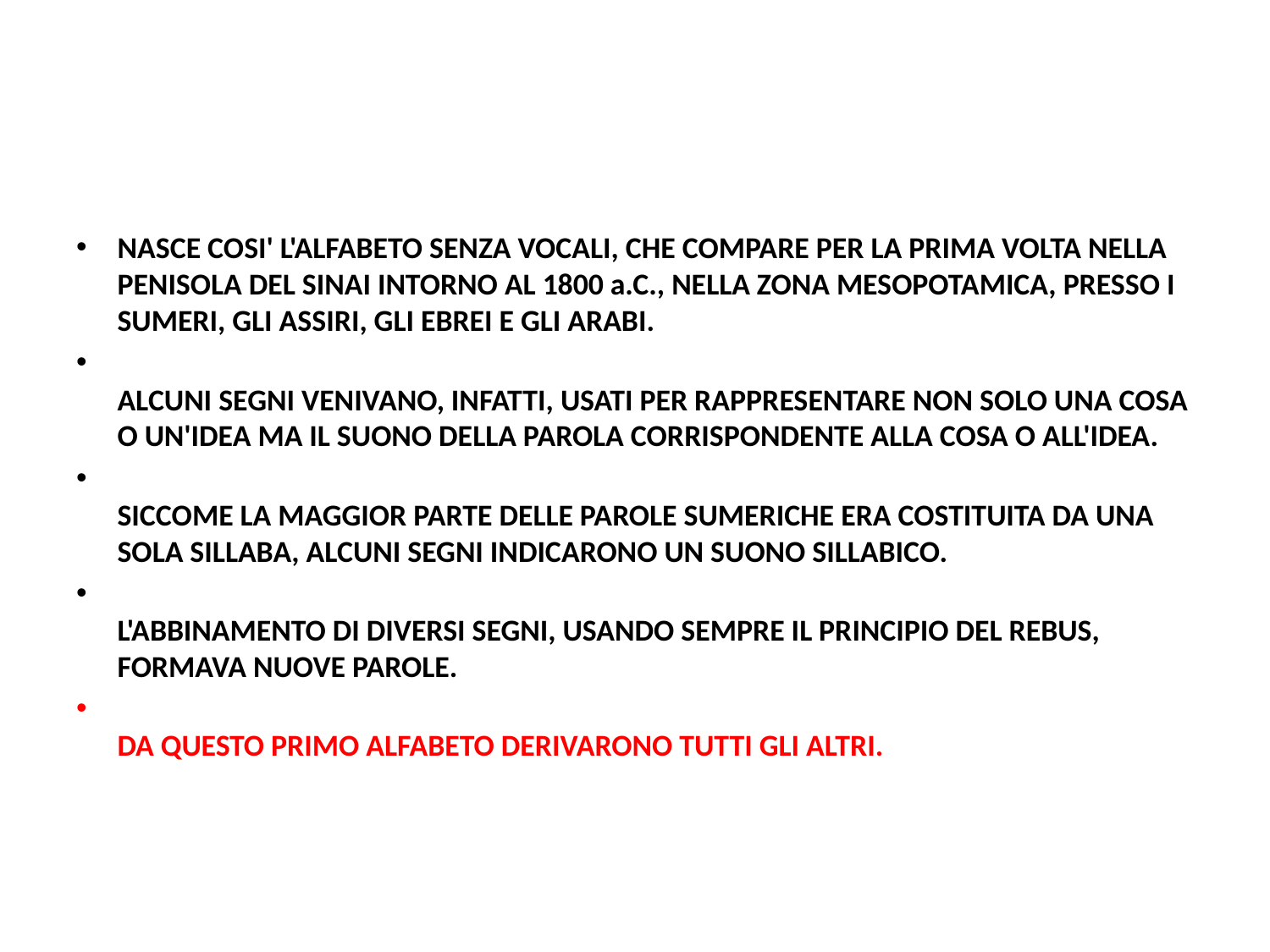

#
NASCE COSI' L'ALFABETO SENZA VOCALI, CHE COMPARE PER LA PRIMA VOLTA NELLA PENISOLA DEL SINAI INTORNO AL 1800 a.C., NELLA ZONA MESOPOTAMICA, PRESSO I SUMERI, GLI ASSIRI, GLI EBREI E GLI ARABI.
ALCUNI SEGNI VENIVANO, INFATTI, USATI PER RAPPRESENTARE NON SOLO UNA COSA O UN'IDEA MA IL SUONO DELLA PAROLA CORRISPONDENTE ALLA COSA O ALL'IDEA.
SICCOME LA MAGGIOR PARTE DELLE PAROLE SUMERICHE ERA COSTITUITA DA UNA SOLA SILLABA, ALCUNI SEGNI INDICARONO UN SUONO SILLABICO.
L'ABBINAMENTO DI DIVERSI SEGNI, USANDO SEMPRE IL PRINCIPIO DEL REBUS, FORMAVA NUOVE PAROLE.
DA QUESTO PRIMO ALFABETO DERIVARONO TUTTI GLI ALTRI.